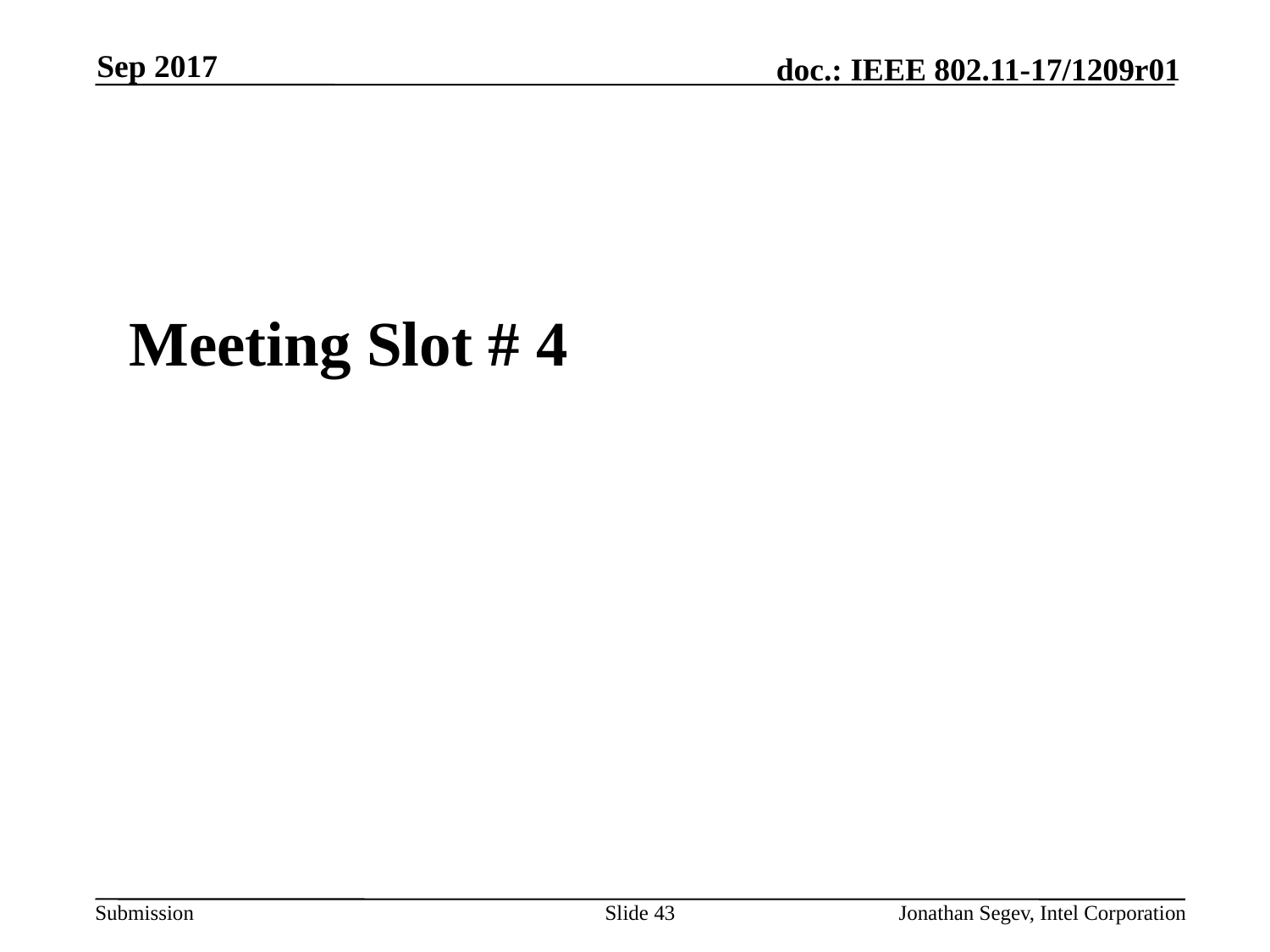

Sep 2017
#
Meeting Slot # 4

Slide 43
Jonathan Segev, Intel Corporation